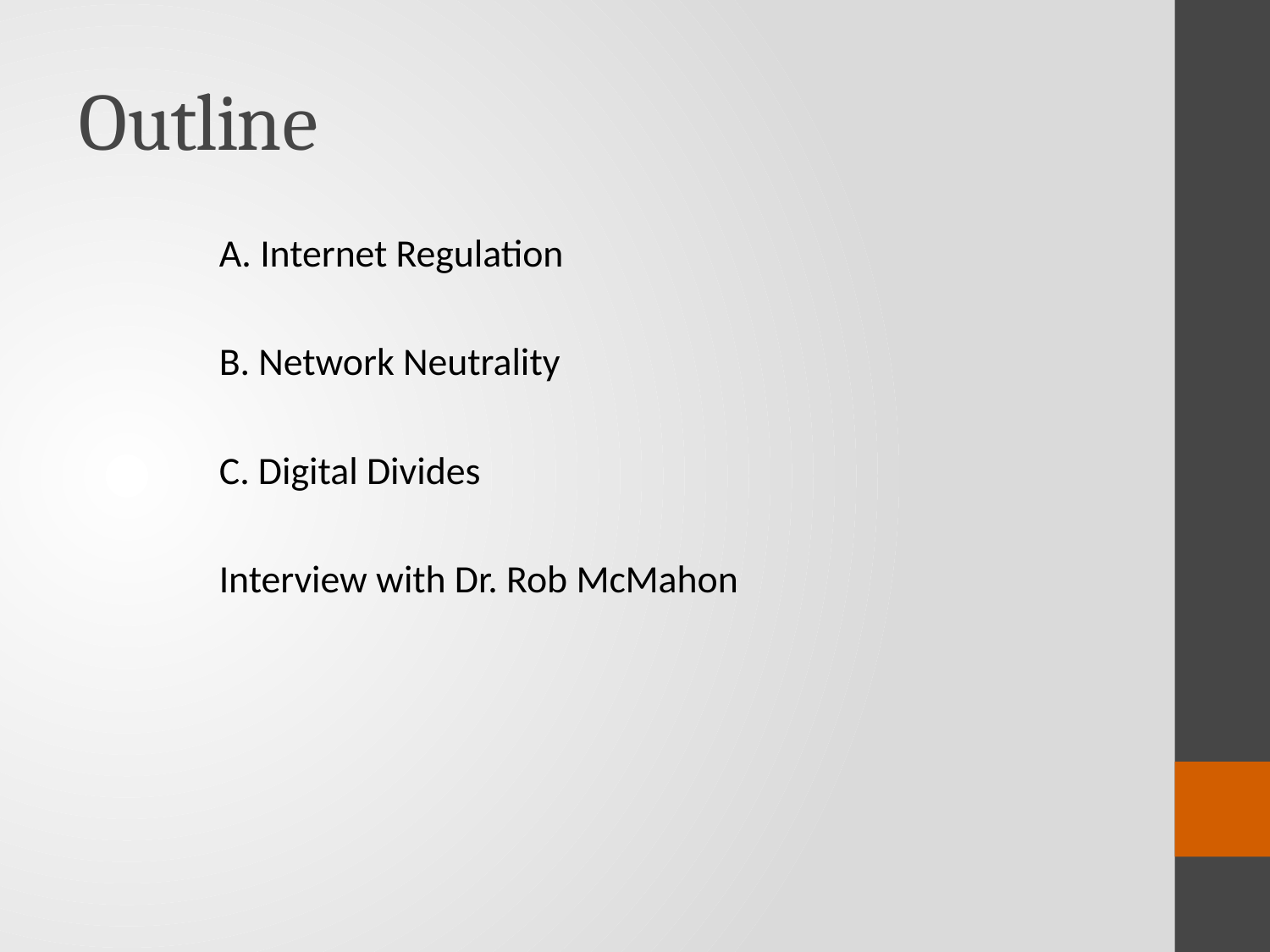

# Outline
	A. Internet Regulation

	B. Network Neutrality

	C. Digital Divides

	Interview with Dr. Rob McMahon